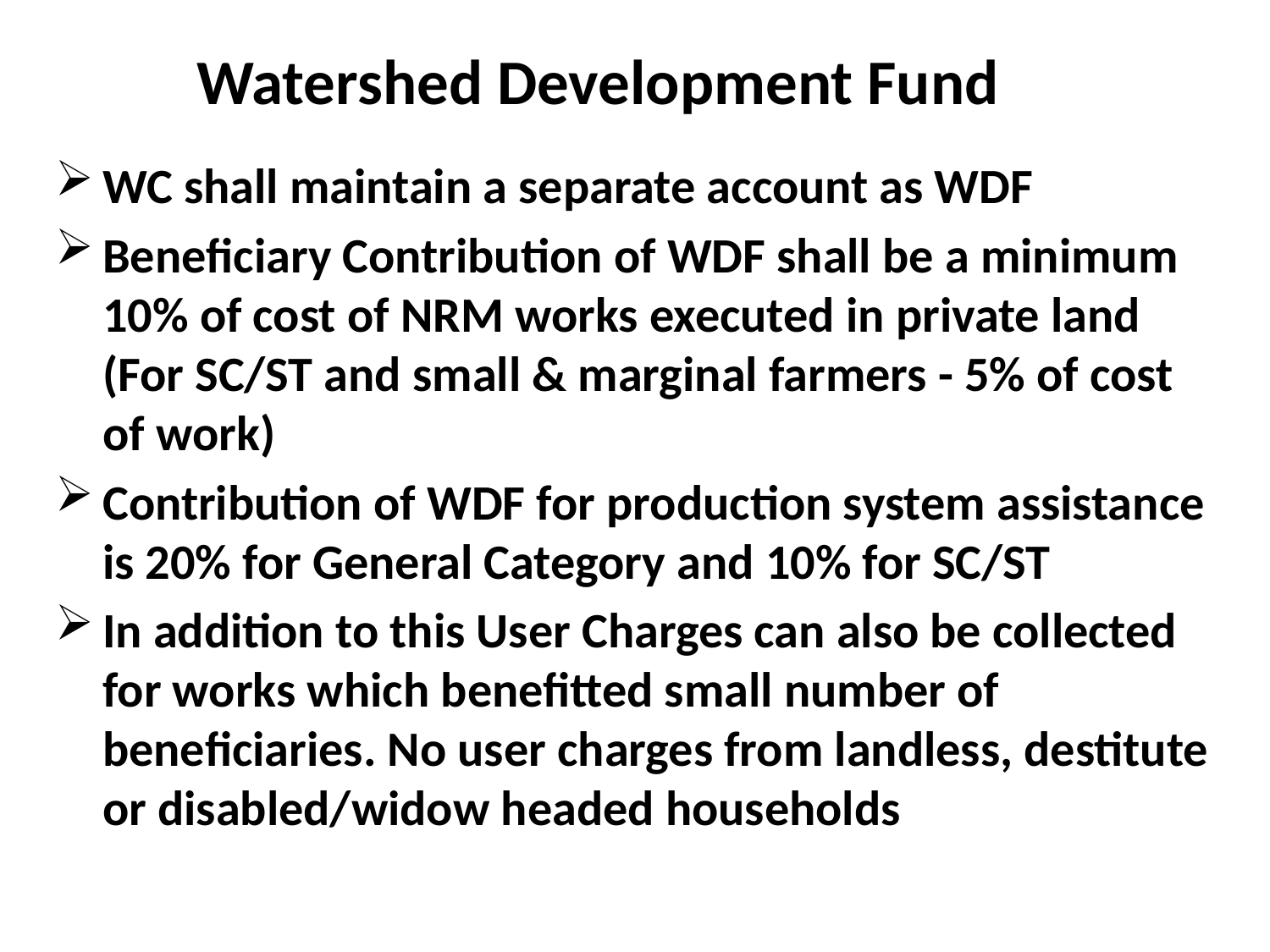

# Watershed Development Fund
WC shall maintain a separate account as WDF
Beneficiary Contribution of WDF shall be a minimum 10% of cost of NRM works executed in private land (For SC/ST and small & marginal farmers - 5% of cost of work)
Contribution of WDF for production system assistance is 20% for General Category and 10% for SC/ST
In addition to this User Charges can also be collected for works which benefitted small number of beneficiaries. No user charges from landless, destitute or disabled/widow headed households